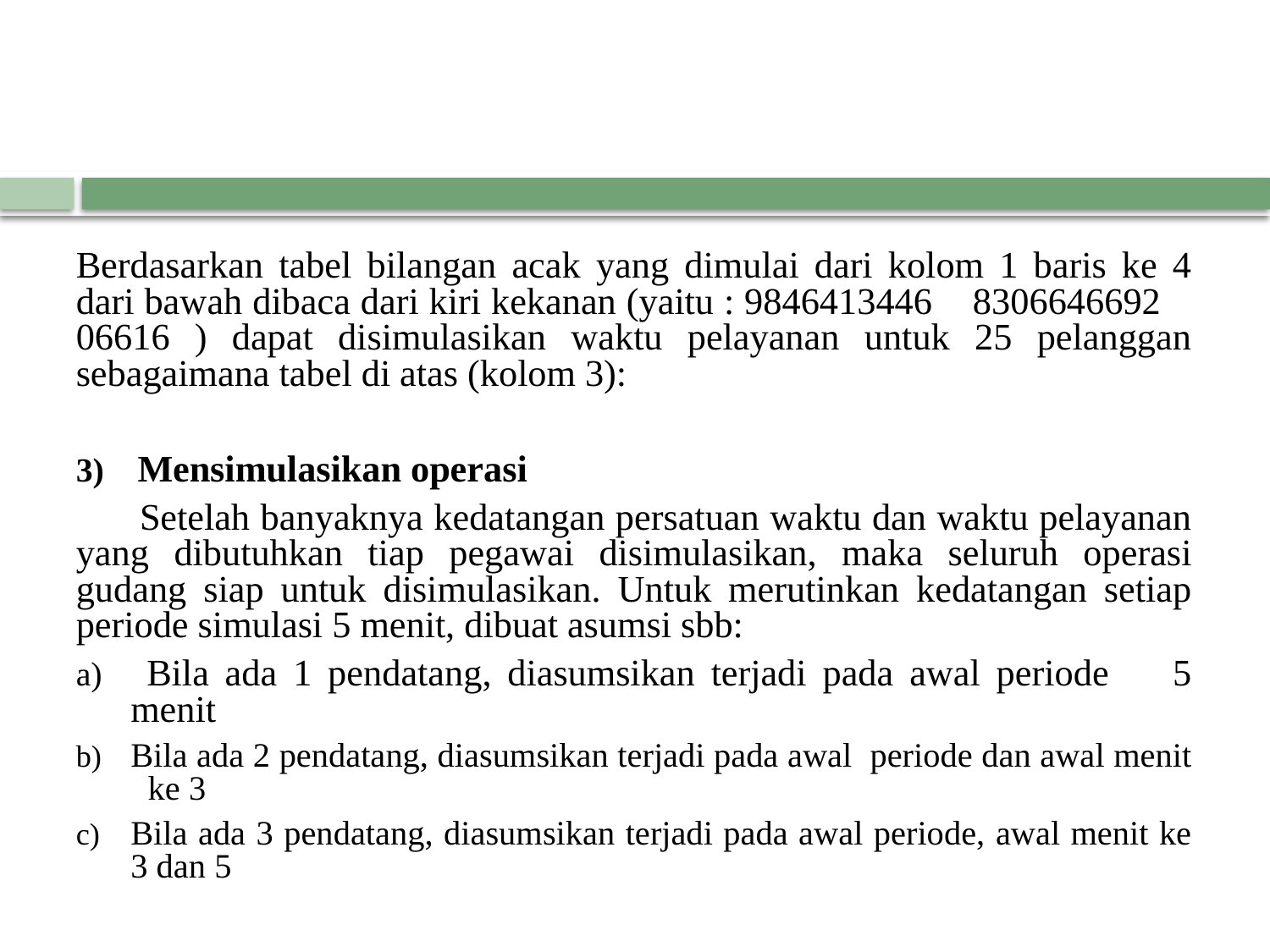

# Berdasarkan tabel bilangan acak yang dimulai dari kolom 1 baris ke 4 dari bawah dibaca dari kiri kekanan (yaitu : 9846413446    8306646692    06616 ) dapat disimulasikan waktu pelayanan untuk 25 pelanggan sebagaimana tabel di atas (kolom 3):

Mensimulasikan operasi
      Setelah banyaknya kedatangan persatuan waktu dan waktu pelayanan yang dibutuhkan tiap pegawai disimulasikan, maka seluruh operasi gudang siap untuk disimulasikan. Untuk merutinkan kedatangan setiap periode simulasi 5 menit, dibuat asumsi sbb:
 Bila ada 1 pendatang, diasumsikan terjadi pada awal periode    5 menit
Bila ada 2 pendatang, diasumsikan terjadi pada awal  periode dan awal menit   ke 3
Bila ada 3 pendatang, diasumsikan terjadi pada awal periode, awal menit ke 3 dan 5